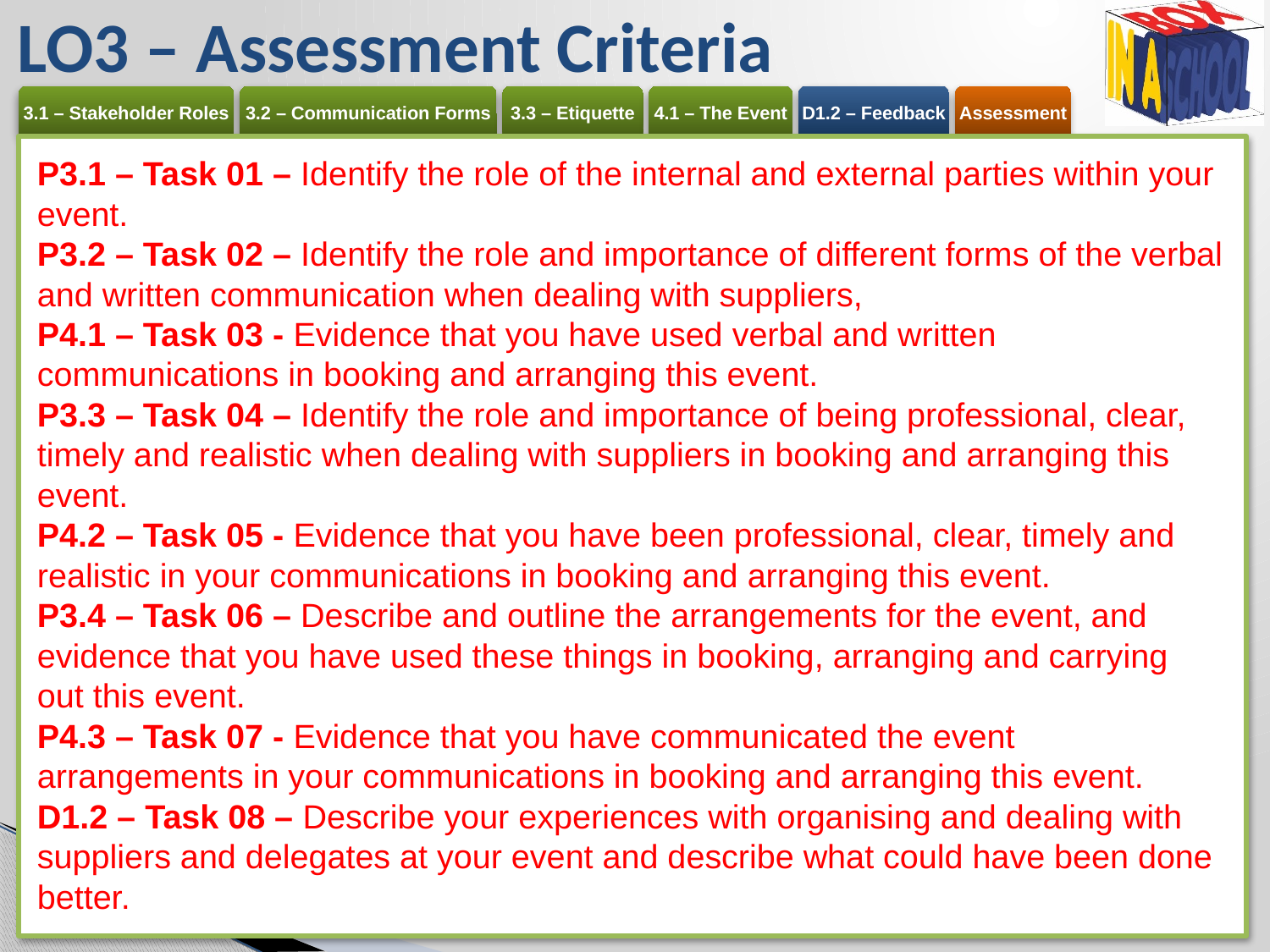

# LO3 – Assessment Criteria
P3.1 – Task 01 – Identify the role of the internal and external parties within your event.
P3.2 – Task 02 – Identify the role and importance of different forms of the verbal and written communication when dealing with suppliers,
P4.1 – Task 03 - Evidence that you have used verbal and written communications in booking and arranging this event.
P3.3 – Task 04 – Identify the role and importance of being professional, clear, timely and realistic when dealing with suppliers in booking and arranging this event.
P4.2 – Task 05 - Evidence that you have been professional, clear, timely and realistic in your communications in booking and arranging this event.
P3.4 – Task 06 – Describe and outline the arrangements for the event, and evidence that you have used these things in booking, arranging and carrying out this event.
P4.3 – Task 07 - Evidence that you have communicated the event arrangements in your communications in booking and arranging this event.
D1.2 – Task 08 – Describe your experiences with organising and dealing with suppliers and delegates at your event and describe what could have been done better.